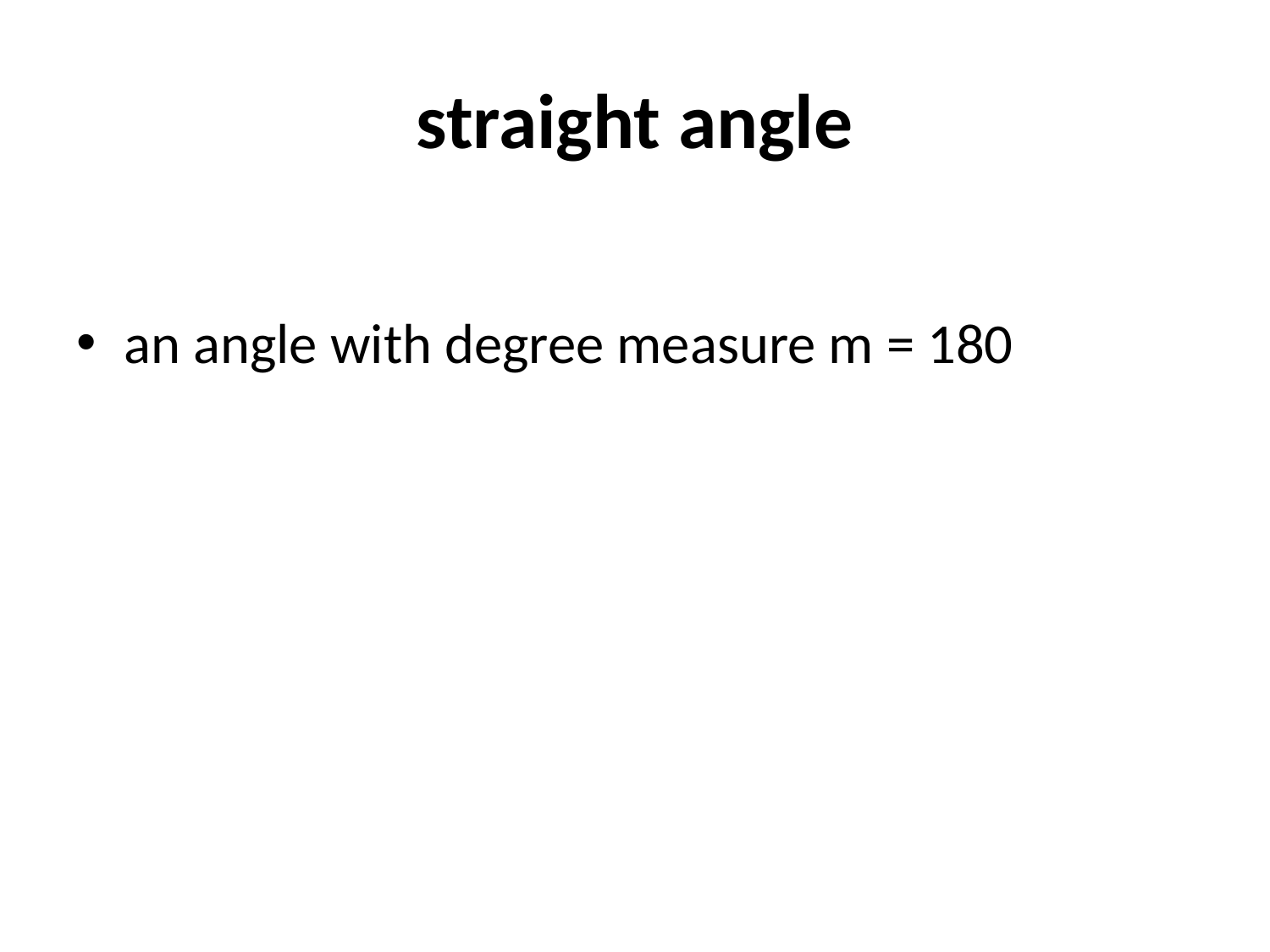

# straight angle

an angle with degree measure m = 180